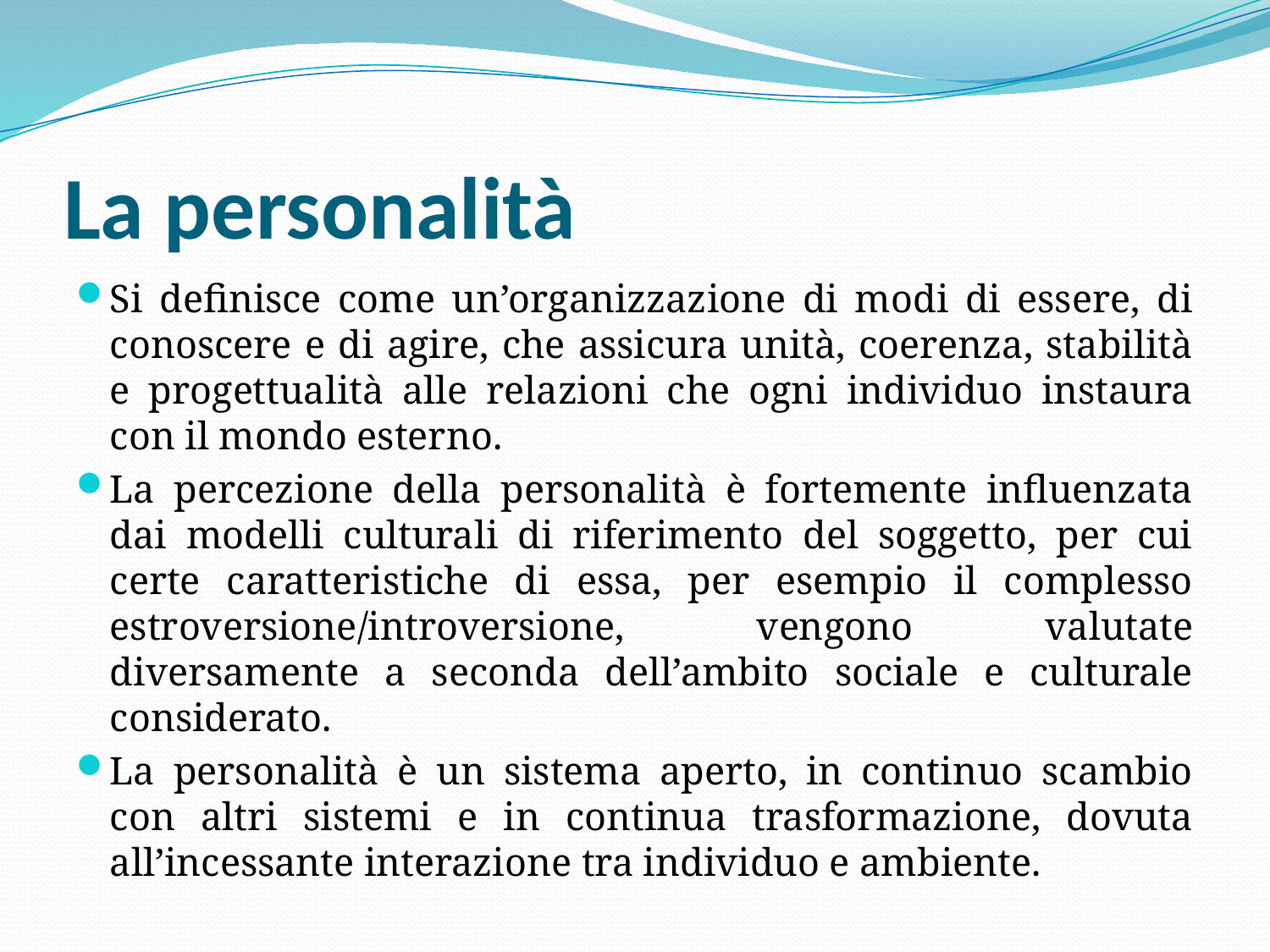

# La personalità
Si definisce come un’organizzazione di modi di essere, di conoscere e di agire, che assicura unità, coerenza, stabilità e progettualità alle relazioni che ogni individuo instaura con il mondo esterno.
La percezione della personalità è fortemente influenzata dai modelli culturali di riferimento del soggetto, per cui certe caratteristiche di essa, per esempio il complesso estroversione/introversione, vengono valutate diversamente a seconda dell’ambito sociale e culturale considerato.
La personalità è un sistema aperto, in continuo scambio con altri sistemi e in continua trasformazione, dovuta all’incessante interazione tra individuo e ambiente.